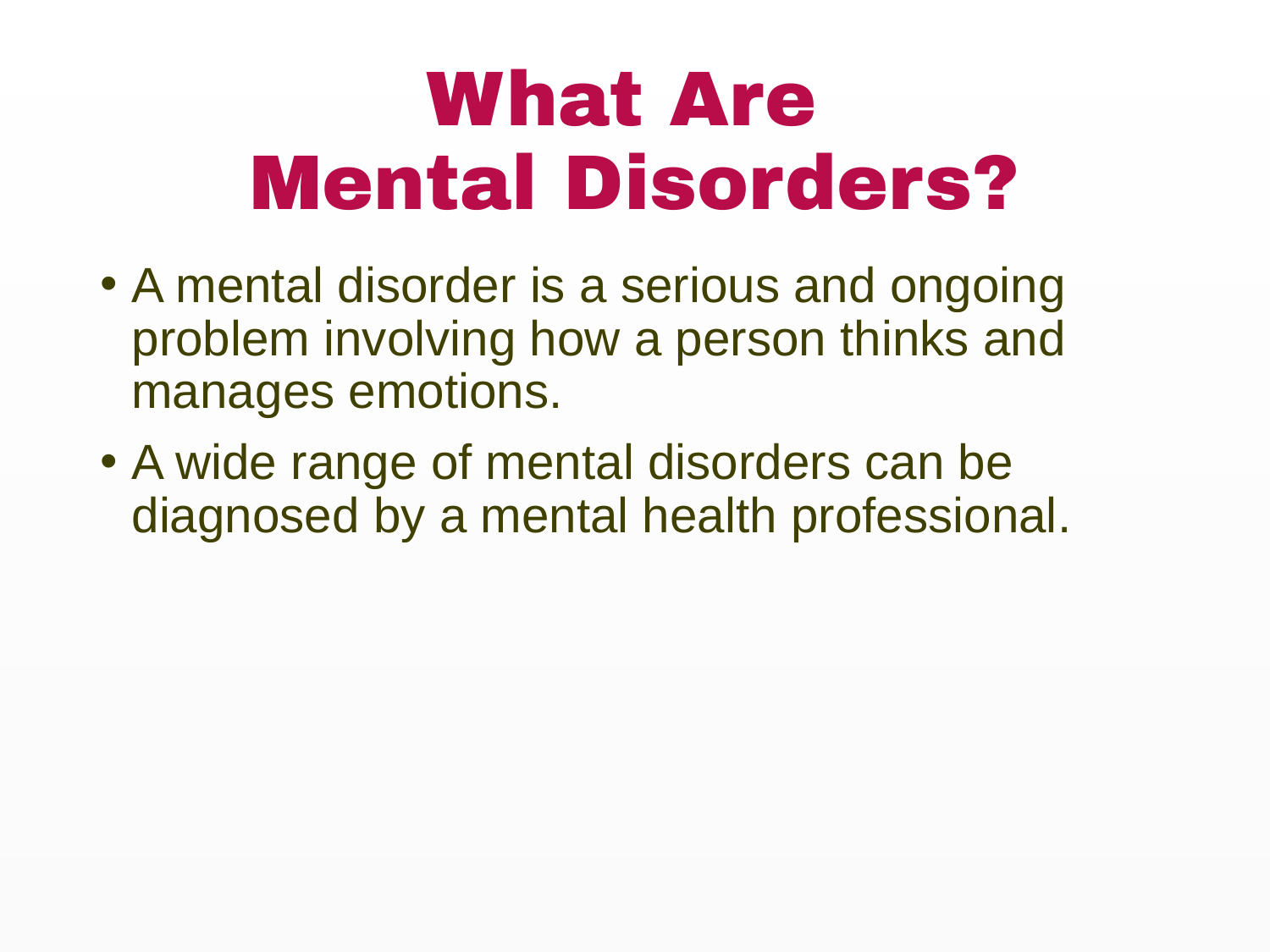

# What Are Mental Disorders?
A mental disorder is a serious and ongoing problem involving how a person thinks and manages emotions.
A wide range of mental disorders can be diagnosed by a mental health professional.